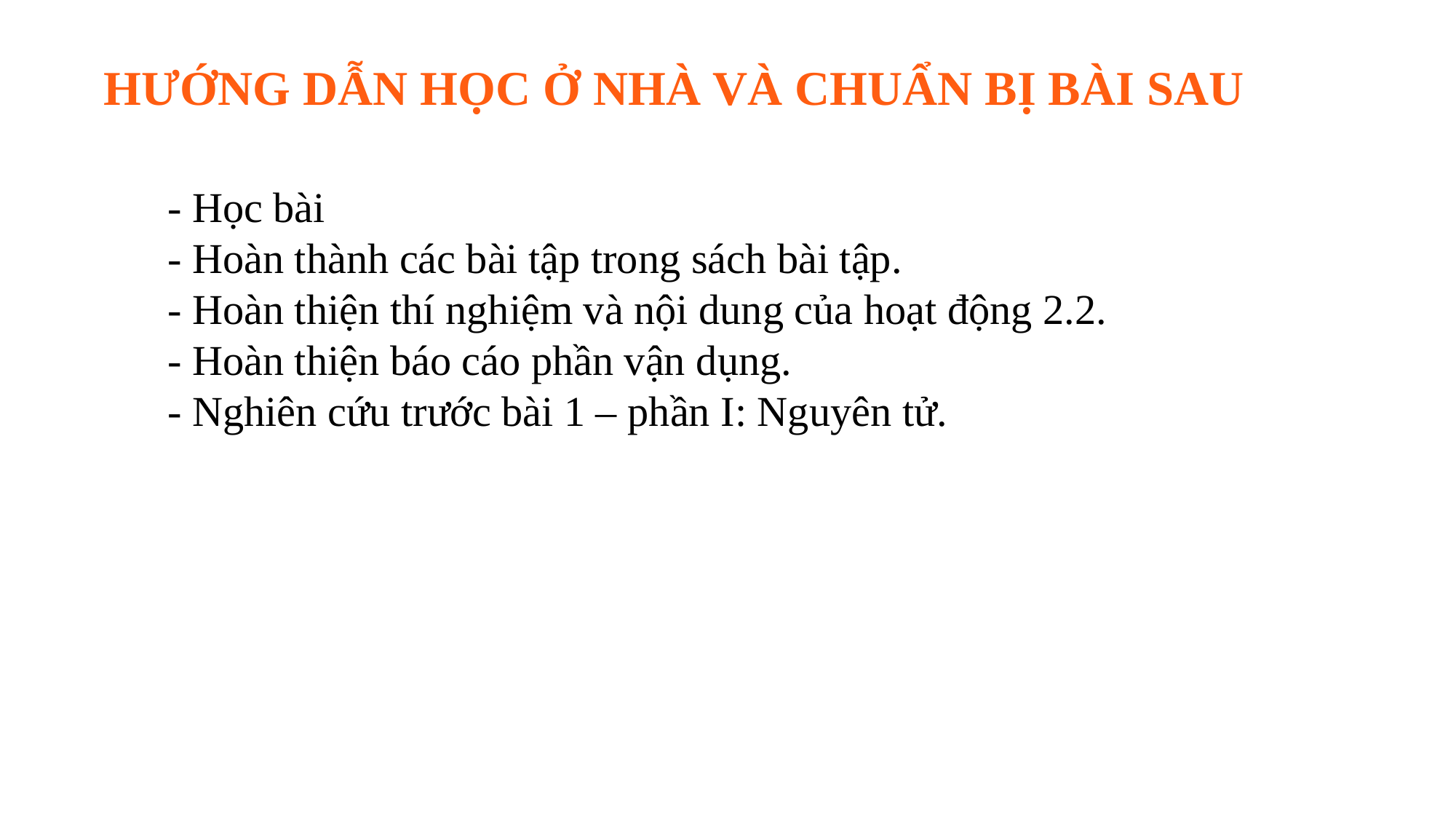

HƯỚNG DẪN HỌC Ở NHÀ VÀ CHUẨN BỊ BÀI SAU
- Học bài
- Hoàn thành các bài tập trong sách bài tập.
- Hoàn thiện thí nghiệm và nội dung của hoạt động 2.2.
- Hoàn thiện báo cáo phần vận dụng.
- Nghiên cứu trước bài 1 – phần I: Nguyên tử.